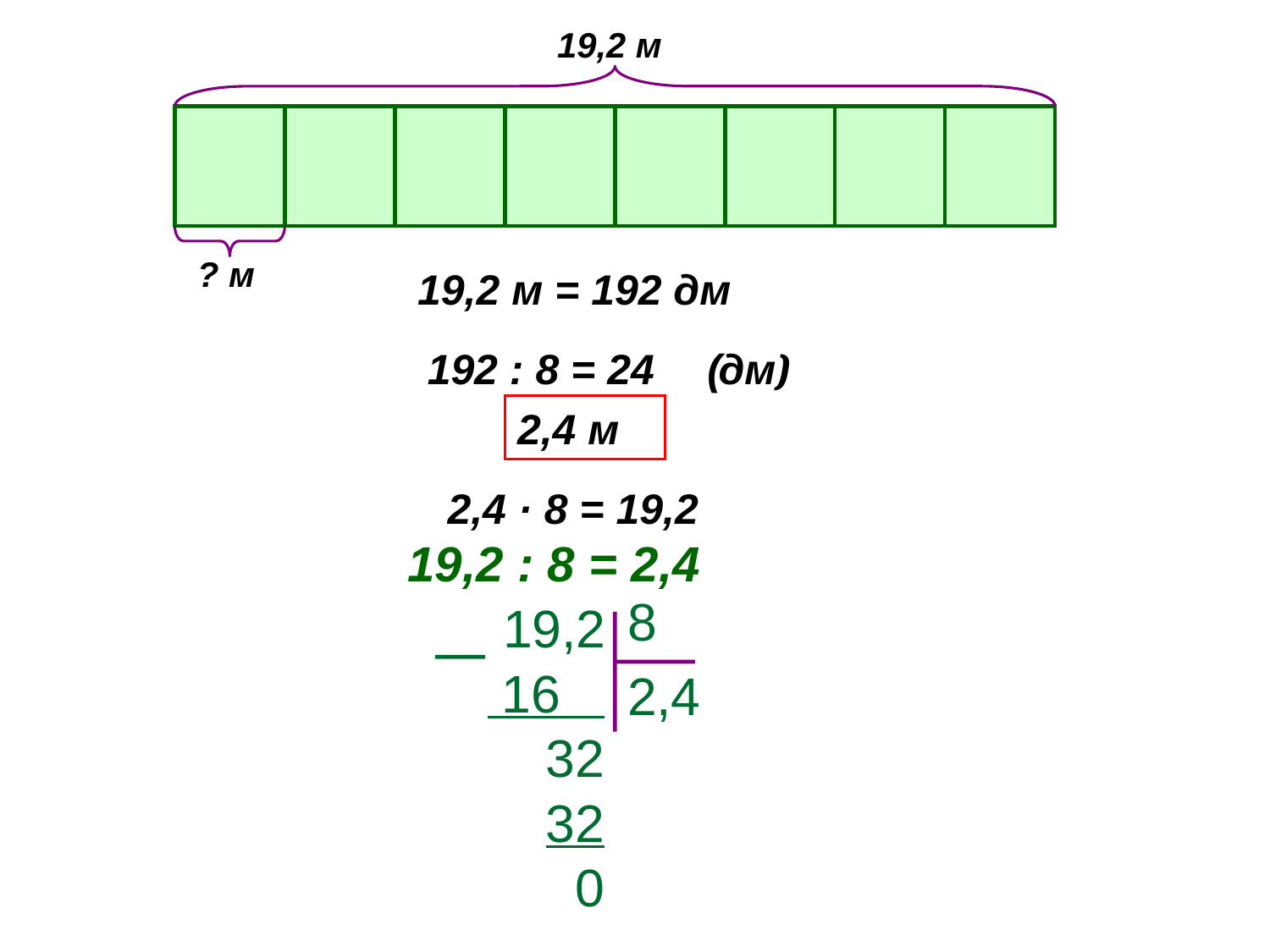

19,2 м

? м
19,2 м = 192 дм
192 : 8 = 24
(дм)
2,4 м
2,4 · 8 = 19,2
19,2 : 8 = 2,4
8
2,4
 19,2
 16   .
    32
    32
      0